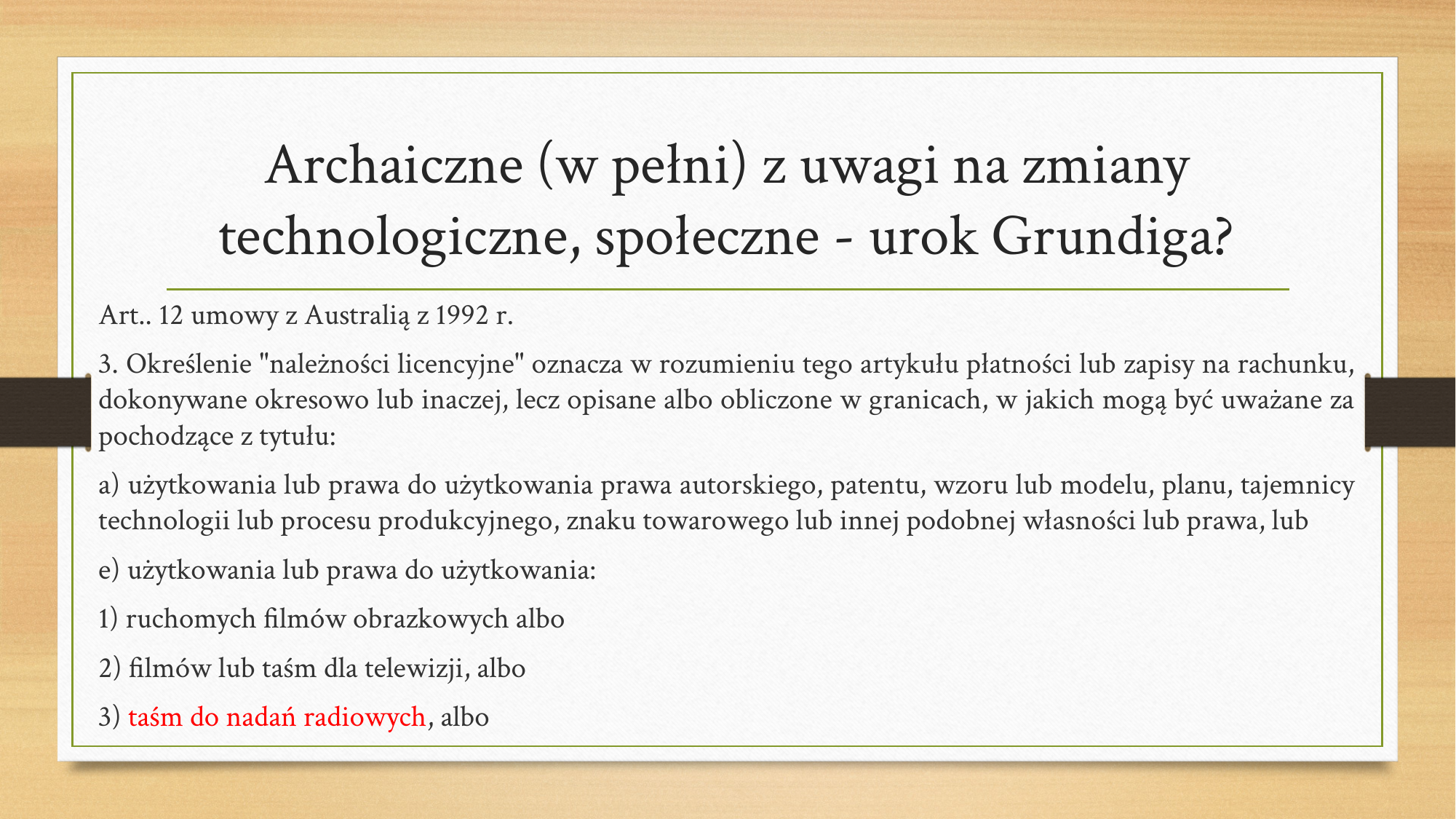

# Archaiczne (w pełni) z uwagi na zmiany technologiczne, społeczne - urok Grundiga?
Art.. 12 umowy z Australią z 1992 r.
3. Określenie "należności licencyjne" oznacza w rozumieniu tego artykułu płatności lub zapisy na rachunku, dokonywane okresowo lub inaczej, lecz opisane albo obliczone w granicach, w jakich mogą być uważane za pochodzące z tytułu:
a) użytkowania lub prawa do użytkowania prawa autorskiego, patentu, wzoru lub modelu, planu, tajemnicy technologii lub procesu produkcyjnego, znaku towarowego lub innej podobnej własności lub prawa, lub
e) użytkowania lub prawa do użytkowania:
1) ruchomych filmów obrazkowych albo
2) filmów lub taśm dla telewizji, albo
3) taśm do nadań radiowych, albo